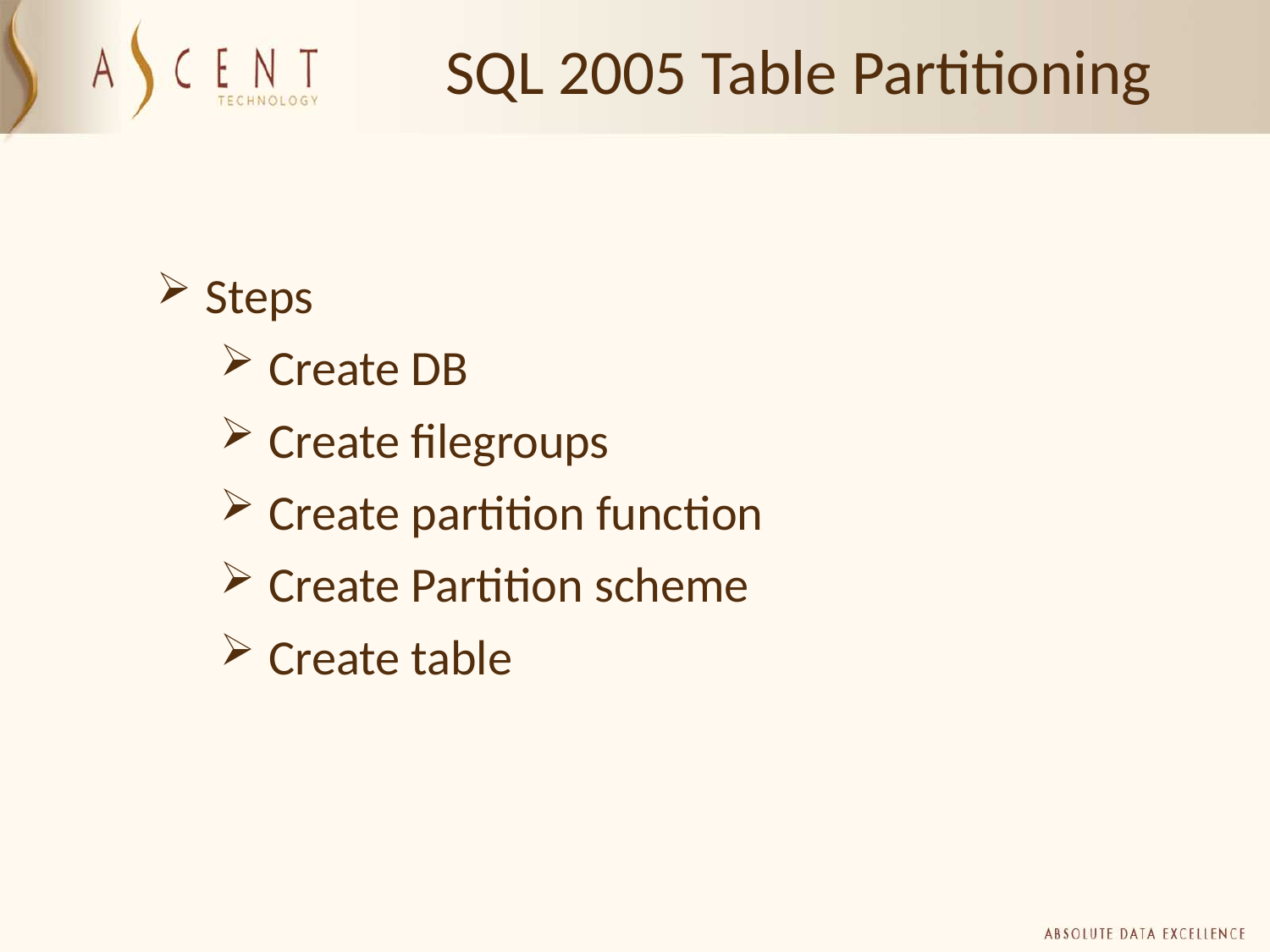

SQL 2005 Table Partitioning
Steps
Create DB
Create filegroups
Create partition function
Create Partition scheme
Create table